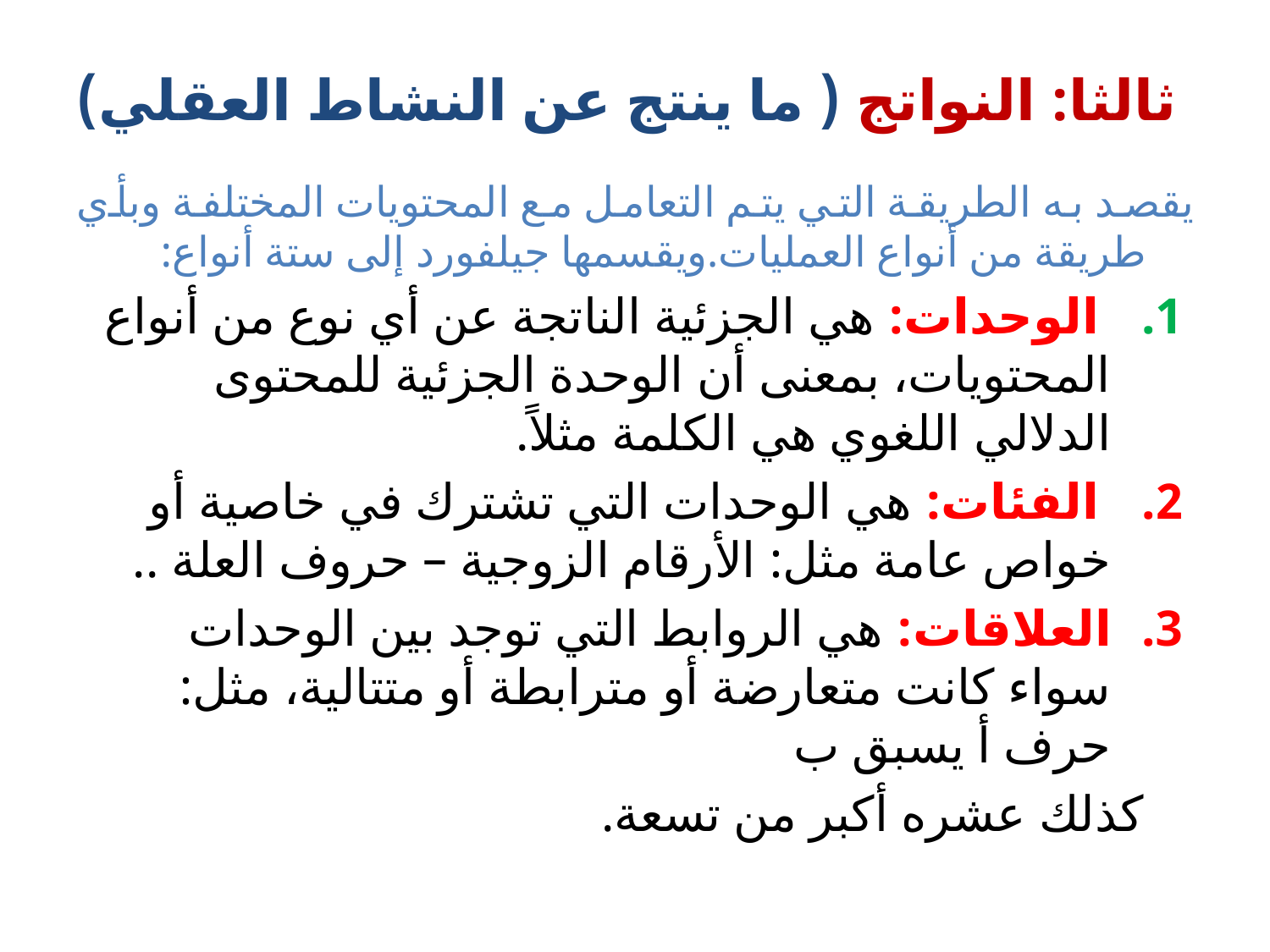

# ثالثا: النواتج ( ما ينتج عن النشاط العقلي)
يقصد به الطريقة التي يتم التعامل مع المحتويات المختلفة وبأي طريقة من أنواع العمليات.ويقسمها جيلفورد إلى ستة أنواع:
 الوحدات: هي الجزئية الناتجة عن أي نوع من أنواع المحتويات، بمعنى أن الوحدة الجزئية للمحتوى الدلالي اللغوي هي الكلمة مثلاً.
 الفئات: هي الوحدات التي تشترك في خاصية أو خواص عامة مثل: الأرقام الزوجية – حروف العلة ..
العلاقات: هي الروابط التي توجد بين الوحدات سواء كانت متعارضة أو مترابطة أو متتالية، مثل: حرف أ يسبق ب
   كذلك عشره أكبر من تسعة.